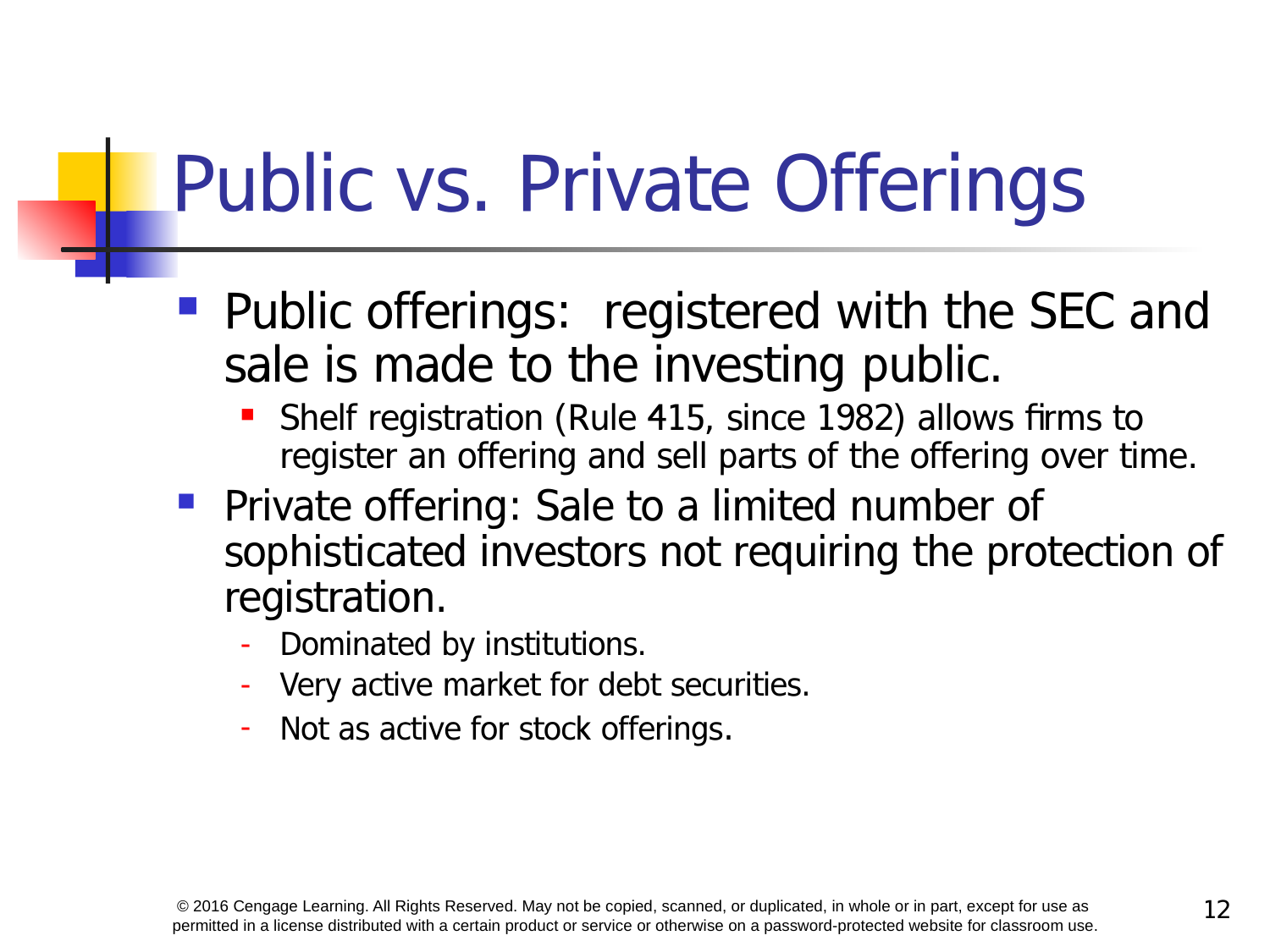

# Public vs. Private Offerings
Public offerings:  registered with the SEC and sale is made to the investing public.
Shelf registration (Rule 415, since 1982) allows firms to register an offering and sell parts of the offering over time.
Private offering: Sale to a limited number of sophisticated investors not requiring the protection of registration.
Dominated by institutions.
Very active market for debt securities.
Not as active for stock offerings.
12